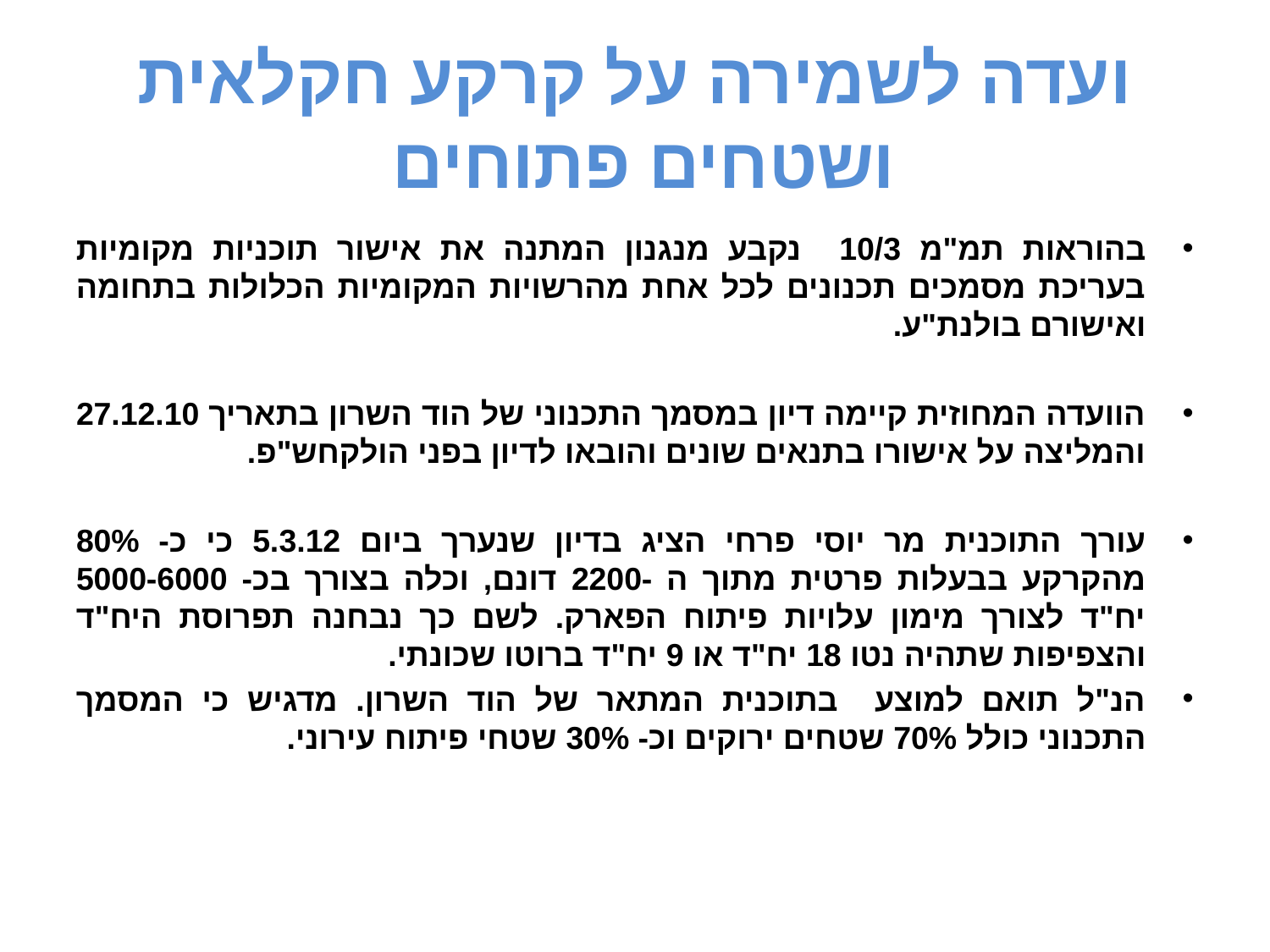

# ועדה לשמירה על קרקע חקלאית ושטחים פתוחים
בהוראות תמ"מ 10/3  נקבע מנגנון המתנה את אישור תוכניות מקומיות בעריכת מסמכים תכנונים לכל אחת מהרשויות המקומיות הכלולות בתחומה ואישורם בולנת"ע.

הוועדה המחוזית קיימה דיון במסמך התכנוני של הוד השרון בתאריך 27.12.10 והמליצה על אישורו בתנאים שונים והובאו לדיון בפני הולקחש"פ.

עורך התוכנית מר יוסי פרחי הציג בדיון שנערך ביום 5.3.12 כי כ- 80% מהקרקע בבעלות פרטית מתוך ה -2200 דונם, וכלה בצורך בכ- 5000-6000 יח"ד לצורך מימון עלויות פיתוח הפארק. לשם כך נבחנה תפרוסת היח"ד והצפיפות שתהיה נטו 18 יח"ד או 9 יח"ד ברוטו שכונתי.
הנ"ל תואם למוצע  בתוכנית המתאר של הוד השרון. מדגיש כי המסמך התכנוני כולל 70% שטחים ירוקים וכ- 30% שטחי פיתוח עירוני.